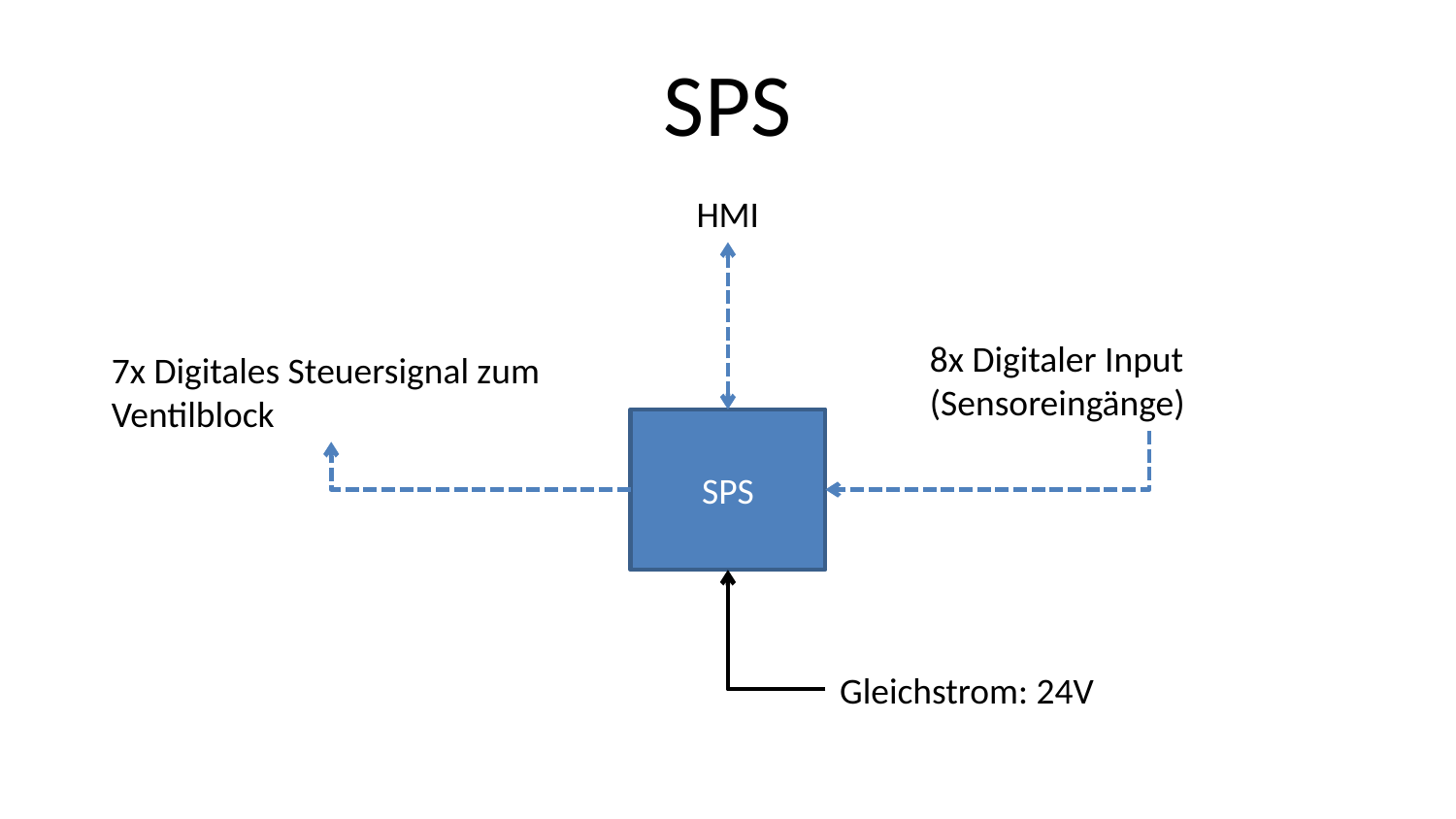

# SPS
HMI
8x Digitaler Input (Sensoreingänge)
7x Digitales Steuersignal zum Ventilblock
SPS
Gleichstrom: 24V